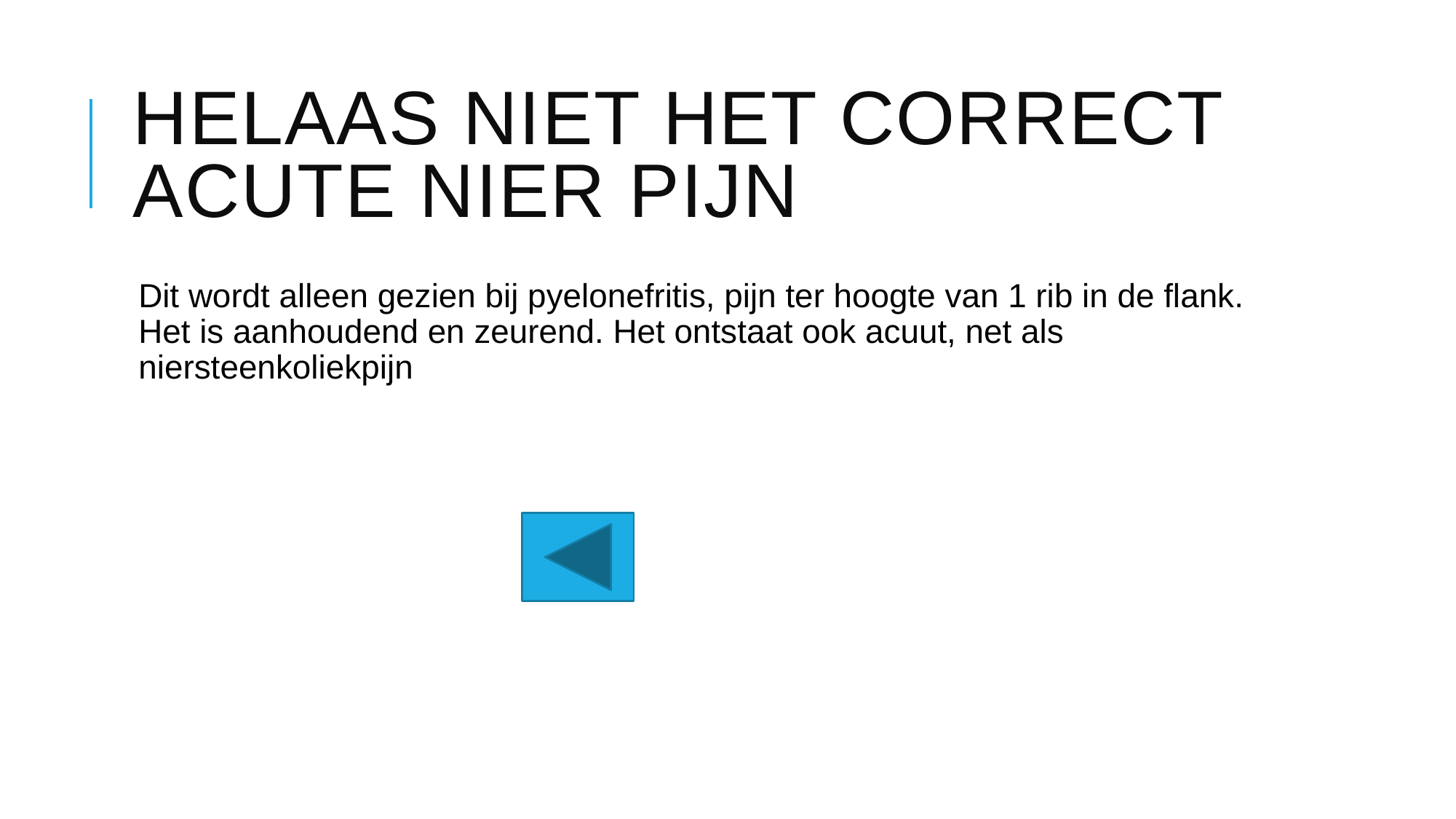

# Helaas niet het correct Acute nier pijn
Dit wordt alleen gezien bij pyelonefritis, pijn ter hoogte van 1 rib in de flank.
Het is aanhoudend en zeurend. Het ontstaat ook acuut, net als niersteenkoliekpijn